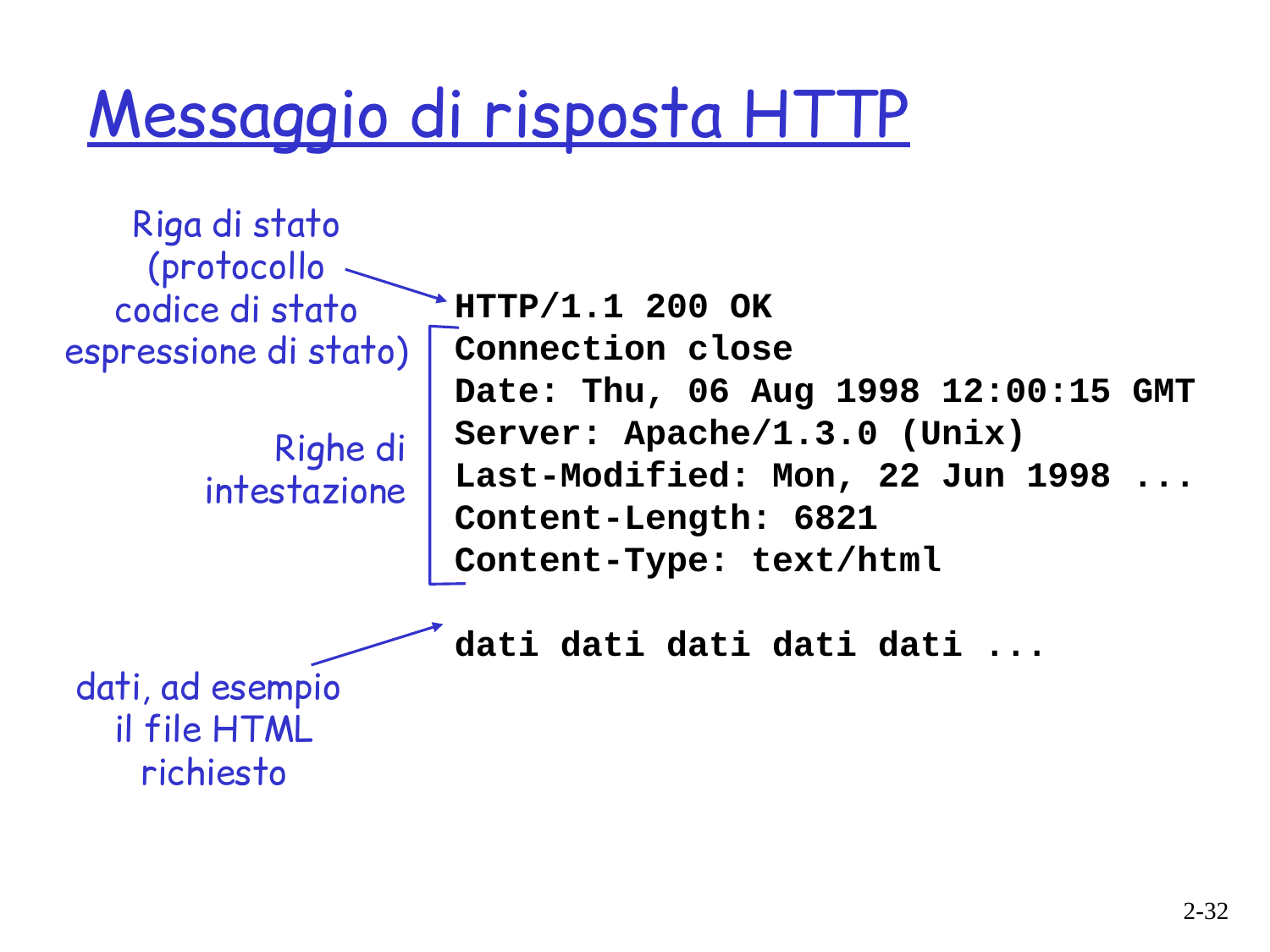

# Messaggio di risposta HTTP
Riga di stato
(protocollo
codice di stato
espressione di stato)

HTTP/1.1 200 OK
Connection close
Date: Thu, 06 Aug 1998 12:00:15 GMT
Server: Apache/1.3.0 (Unix)
Last-Modified: Mon, 22 Jun 1998 ...
Content-Length: 6821
Content-Type: text/html

dati dati dati dati dati ...

Righe di
intestazione

dati, ad esempio
il file HTML
richiesto
2-32